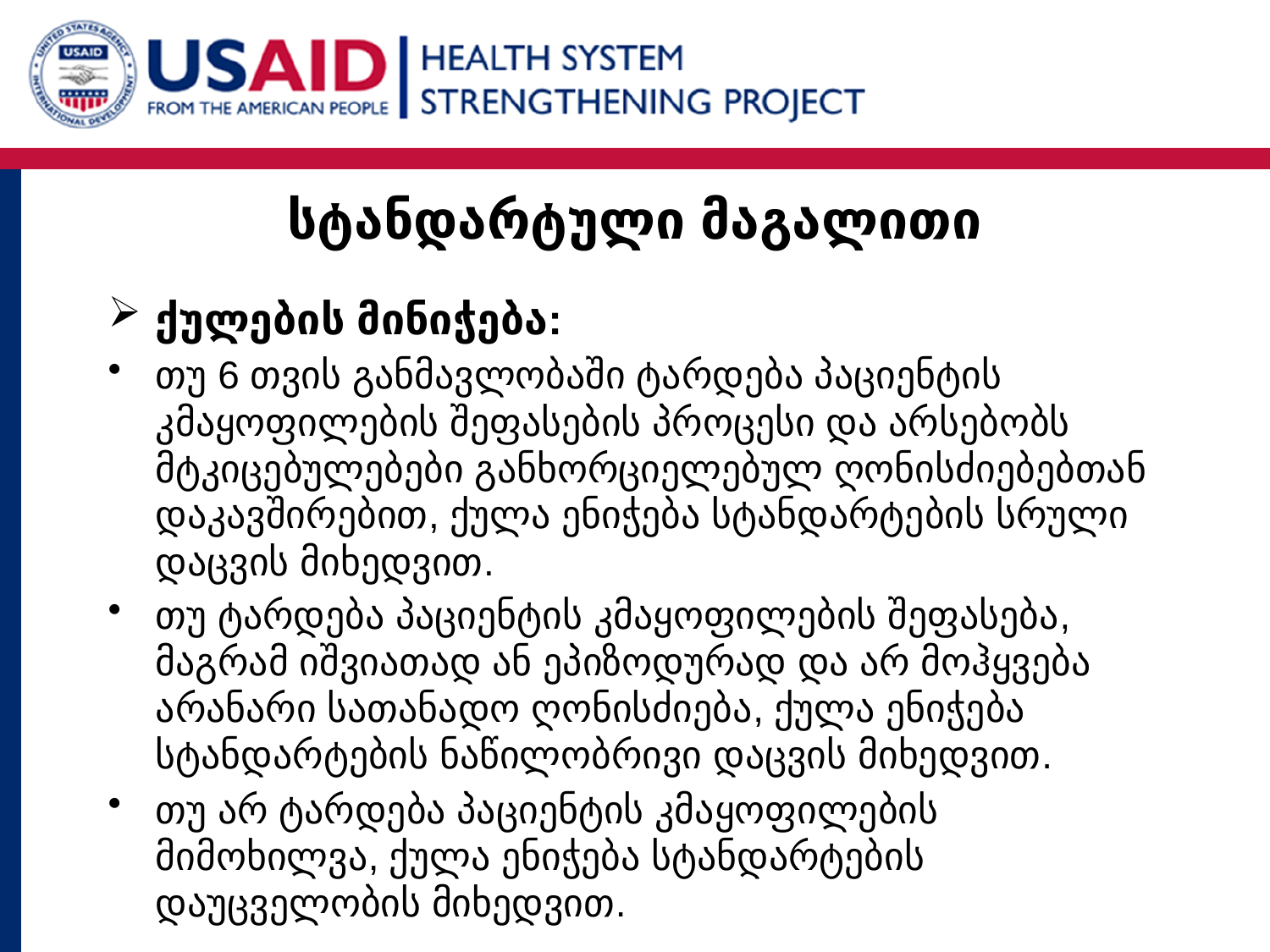

# სტანდარტული მაგალითი
ქულების მინიჭება:
თუ 6 თვის განმავლობაში ტარდება პაციენტის კმაყოფილების შეფასების პროცესი და არსებობს მტკიცებულებები განხორციელებულ ღონისძიებებთან დაკავშირებით, ქულა ენიჭება სტანდარტების სრული დაცვის მიხედვით.
თუ ტარდება პაციენტის კმაყოფილების შეფასება, მაგრამ იშვიათად ან ეპიზოდურად და არ მოჰყვება არანარი სათანადო ღონისძიება, ქულა ენიჭება სტანდარტების ნაწილობრივი დაცვის მიხედვით.
თუ არ ტარდება პაციენტის კმაყოფილების მიმოხილვა, ქულა ენიჭება სტანდარტების დაუცველობის მიხედვით.